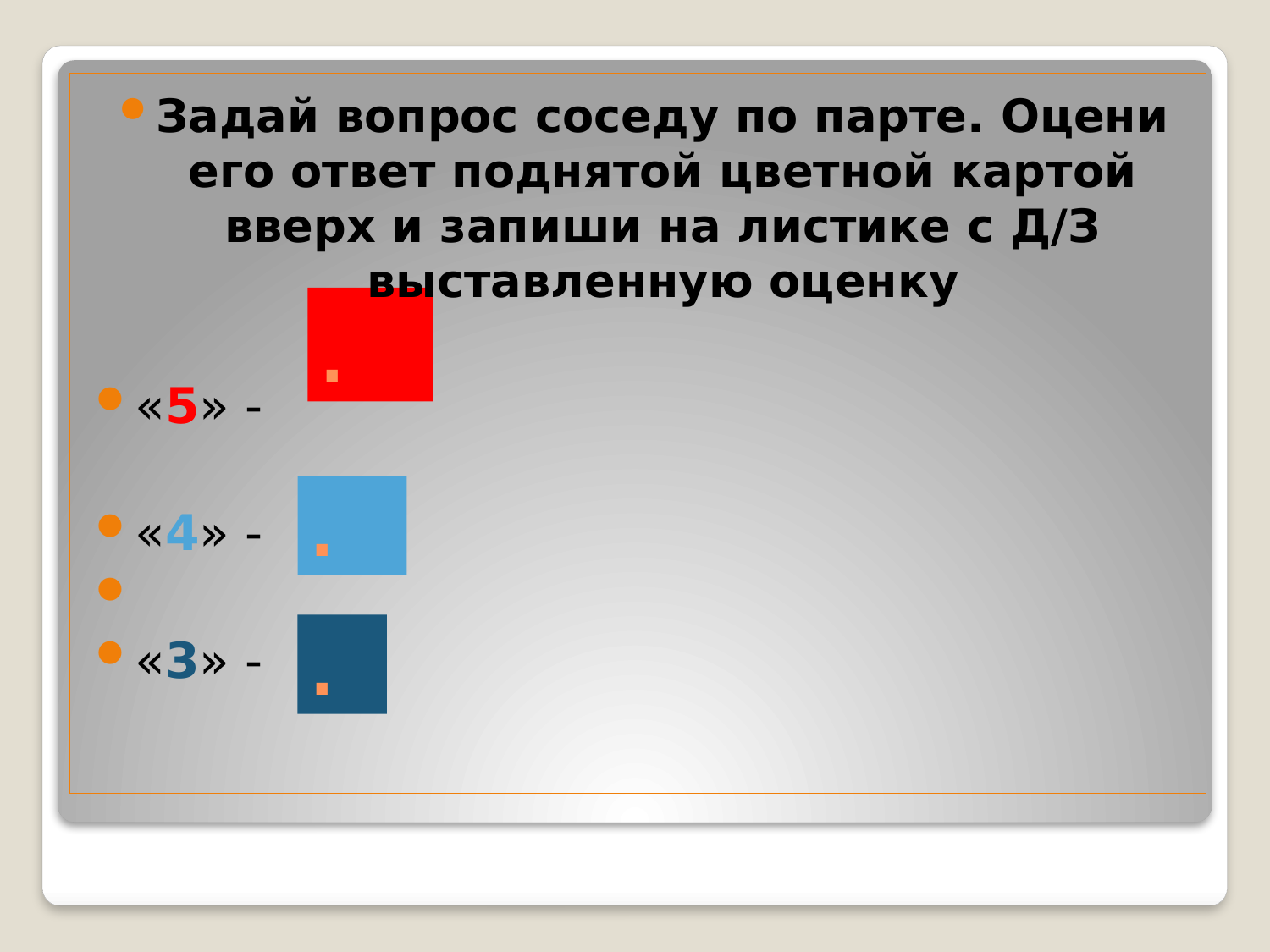

Задай вопрос соседу по парте. Оцени его ответ поднятой цветной картой вверх и запиши на листике с Д/З выставленную оценку

«5» -

«4» -

«3» -

# .
.
.